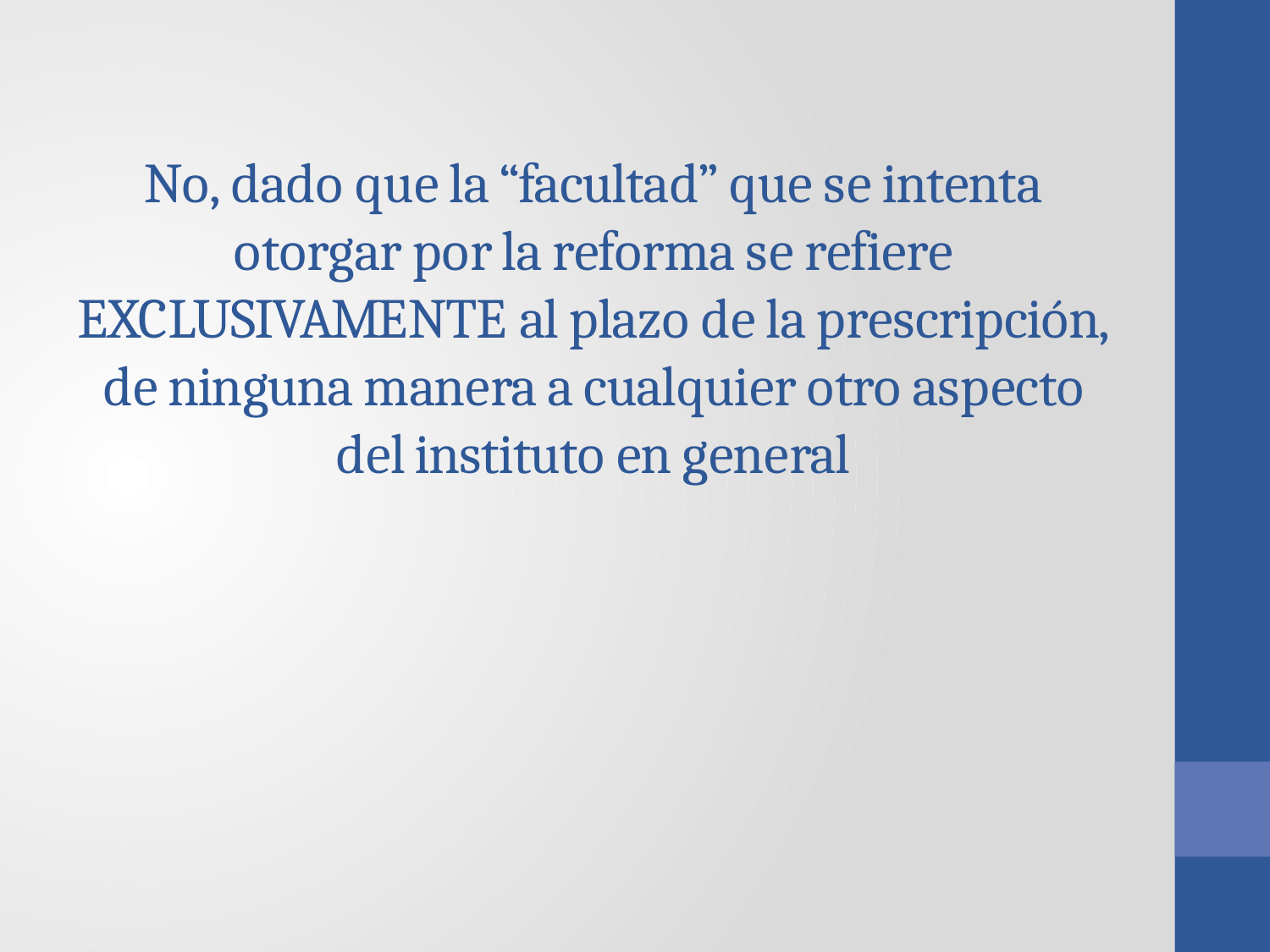

# No, dado que la “facultad” que se intenta otorgar por la reforma se refiere EXCLUSIVAMENTE al plazo de la prescripción, de ninguna manera a cualquier otro aspecto del instituto en general